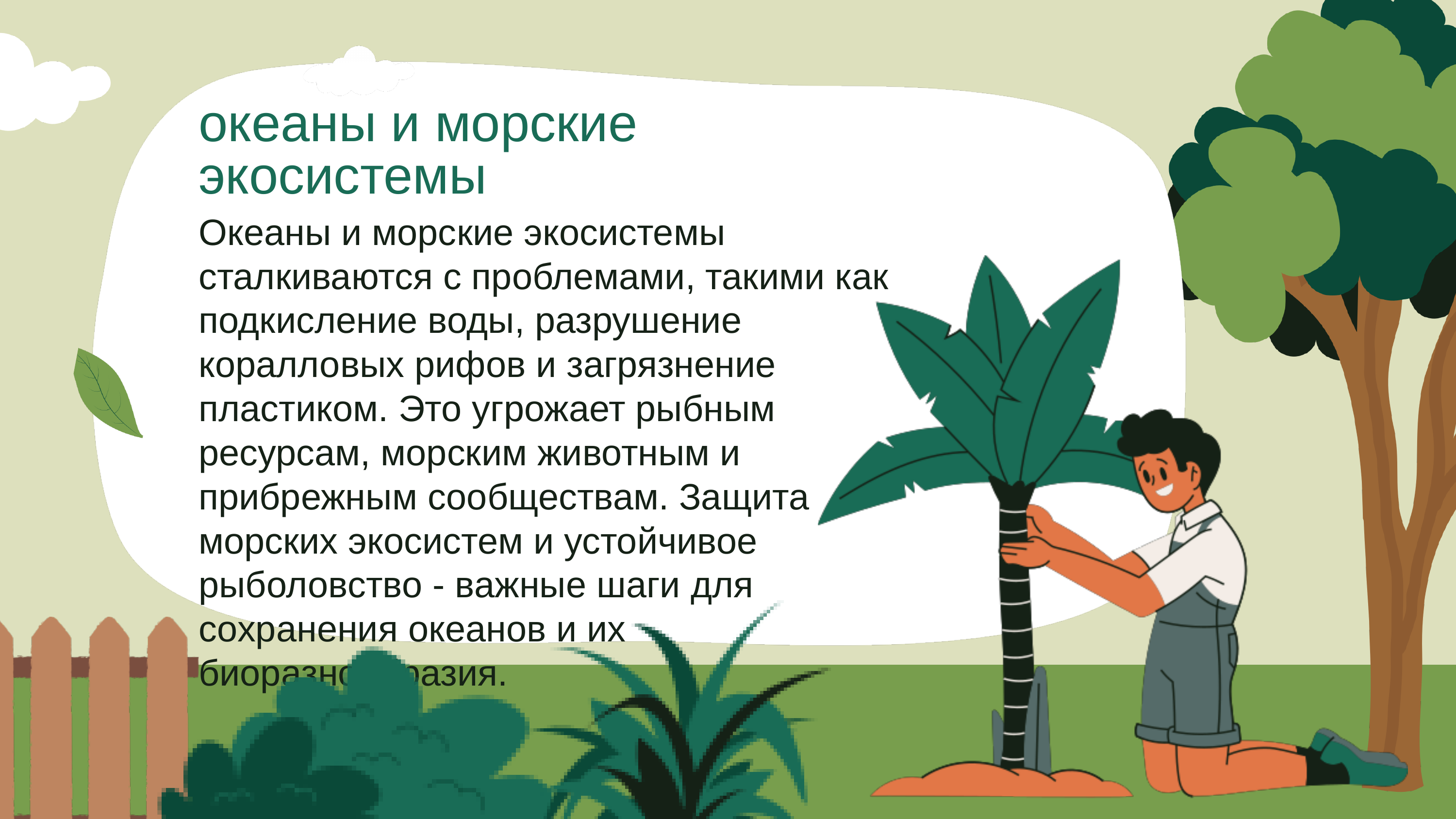

океаны и морские экосистемы
Океаны и морские экосистемы сталкиваются с проблемами, такими как подкисление воды, разрушение коралловых рифов и загрязнение пластиком. Это угрожает рыбным ресурсам, морским животным и прибрежным сообществам. Защита морских экосистем и устойчивое рыболовство - важные шаги для сохранения океанов и их биоразнообразия.